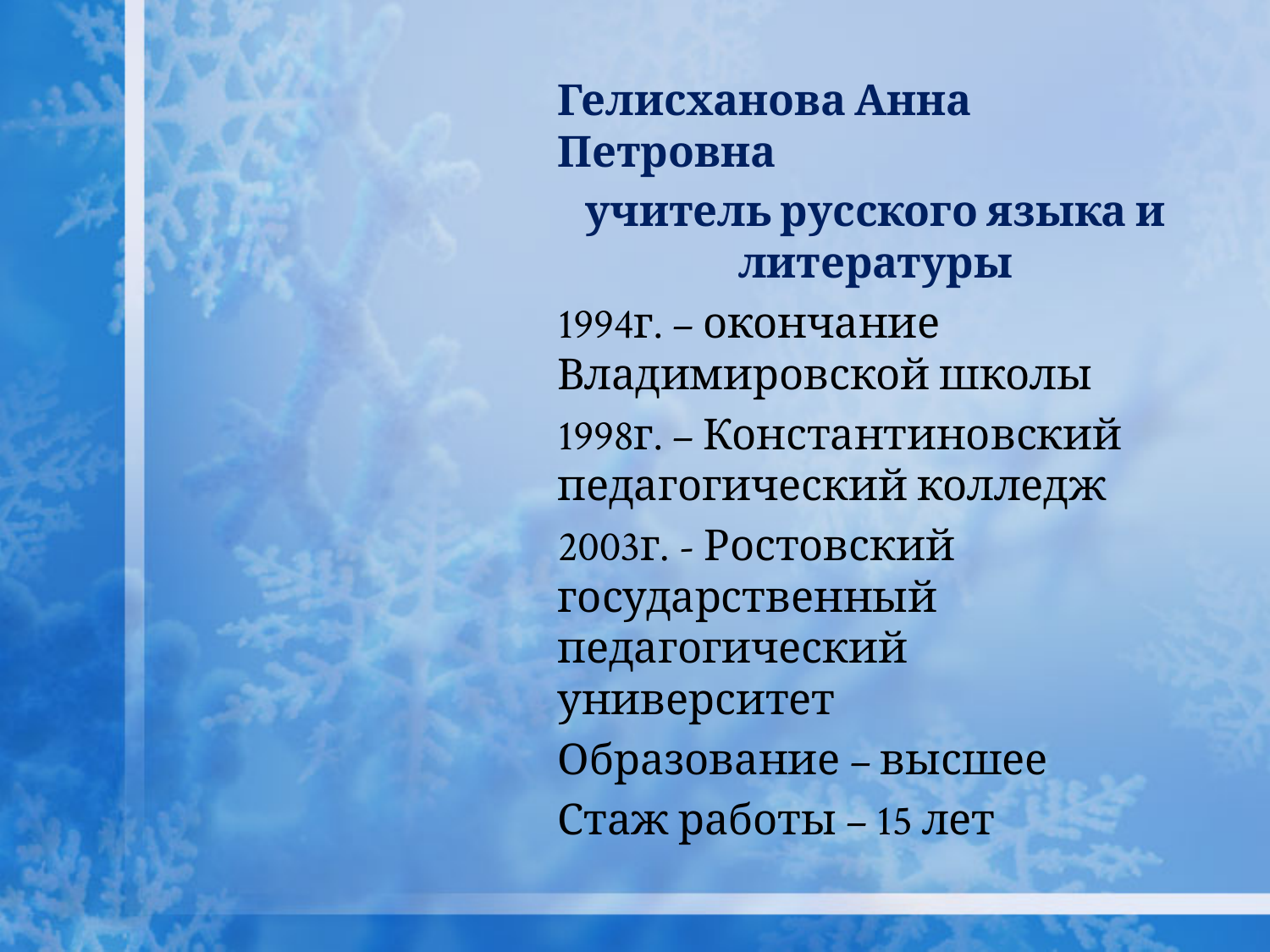

#
Гелисханова Анна Петровна
учитель русского языка и литературы
1994г. – окончание Владимировской школы
1998г. – Константиновский педагогический колледж
2003г. - Ростовский государственный педагогический университет
Образование – высшее
Стаж работы – 15 лет